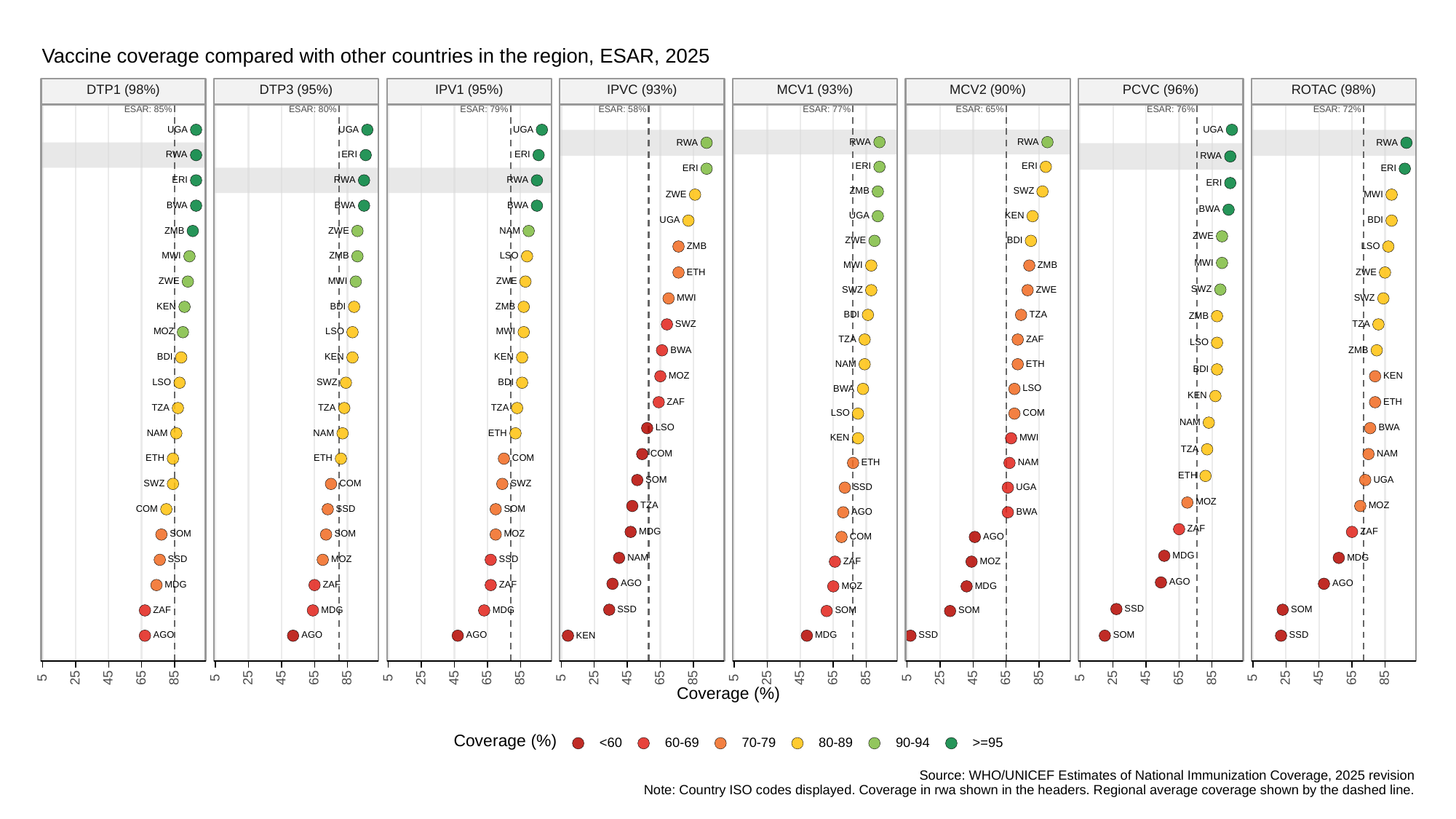

Vaccine coverage compared with other countries in the region, ESAR, 2025

ROTAC (98%)
DTP1 (98%)
DTP3 (95%)
IPV1 (95%)
IPVC (93%)
MCV1 (93%)
MCV2 (90%)
PCVC (96%)

ESAR: 85%
ESAR: 80%
ESAR: 79%
ESAR: 58%
ESAR: 77%
ESAR: 65%
ESAR: 76%
ESAR: 72%

UGA
UGA
UGA
UGA

RWA
RWA
RWA
RWA

RWA
ERI
ERI
RWA

ERI
ERI
ERI
ERI

ERI
RWA
RWA

ERI

SWZ
ZMB

ZWE
MWI

BWA
BWA
BWA

BWA

UGA
KEN

UGA
BDI

ZMB
ZWE
NAM

ZWE

ZWE
BDI

LSO
ZMB

LSO
MWI
ZMB

MWI

MWI
ZMB

ETH
ZWE

ZWE
MWI
ZWE

SWZ
SWZ
ZWE

SWZ
MWI

KEN
BDI
ZMB

BDI
TZA
ZMB

SWZ
TZA

MOZ
LSO
MWI

TZA
ZAF

LSO

BWA
ZMB

BDI
KEN
KEN

NAM
ETH

BDI

MOZ
KEN

LSO
SWZ
BDI

LSO
BWA

KEN

ZAF
ETH

TZA
TZA
TZA

LSO
COM

NAM

LSO
BWA

NAM
NAM
ETH

KEN
MWI

TZA

COM
NAM

COM
ETH
ETH

ETH
NAM

ETH

SOM
UGA

COM
SWZ
SWZ

SSD
UGA

MOZ

MOZ
TZA

COM
SOM
SSD

AGO
BWA

ZAF

MDG
ZAF

SOM
SOM
MOZ

COM
AGO

MDG

MDG
NAM

MOZ
SSD
SSD
MOZ
ZAF

AGO

AGO
AGO

MDG
ZAF
ZAF
MOZ
MDG

SSD
SOM
SSD
MDG
MDG
ZAF
SOM
SOM

AGO
AGO
AGO
SOM
MDG
SSD
SSD
KEN

25
65
85
25
65
85
25
65
85
25
65
85
25
65
85
25
65
85
25
65
85
25
65
85
45
45
45
45
45
45
45
45
5
5
5
5
5
5
5
5
Coverage (%)
Coverage (%)

<60
60-69
70-79
80-89
90-94
>=95
Source: WHO/UNICEF Estimates of National Immunization Coverage, 2025 revision
Note: Country ISO codes displayed. Coverage in rwa shown in the headers. Regional average coverage shown by the dashed line.